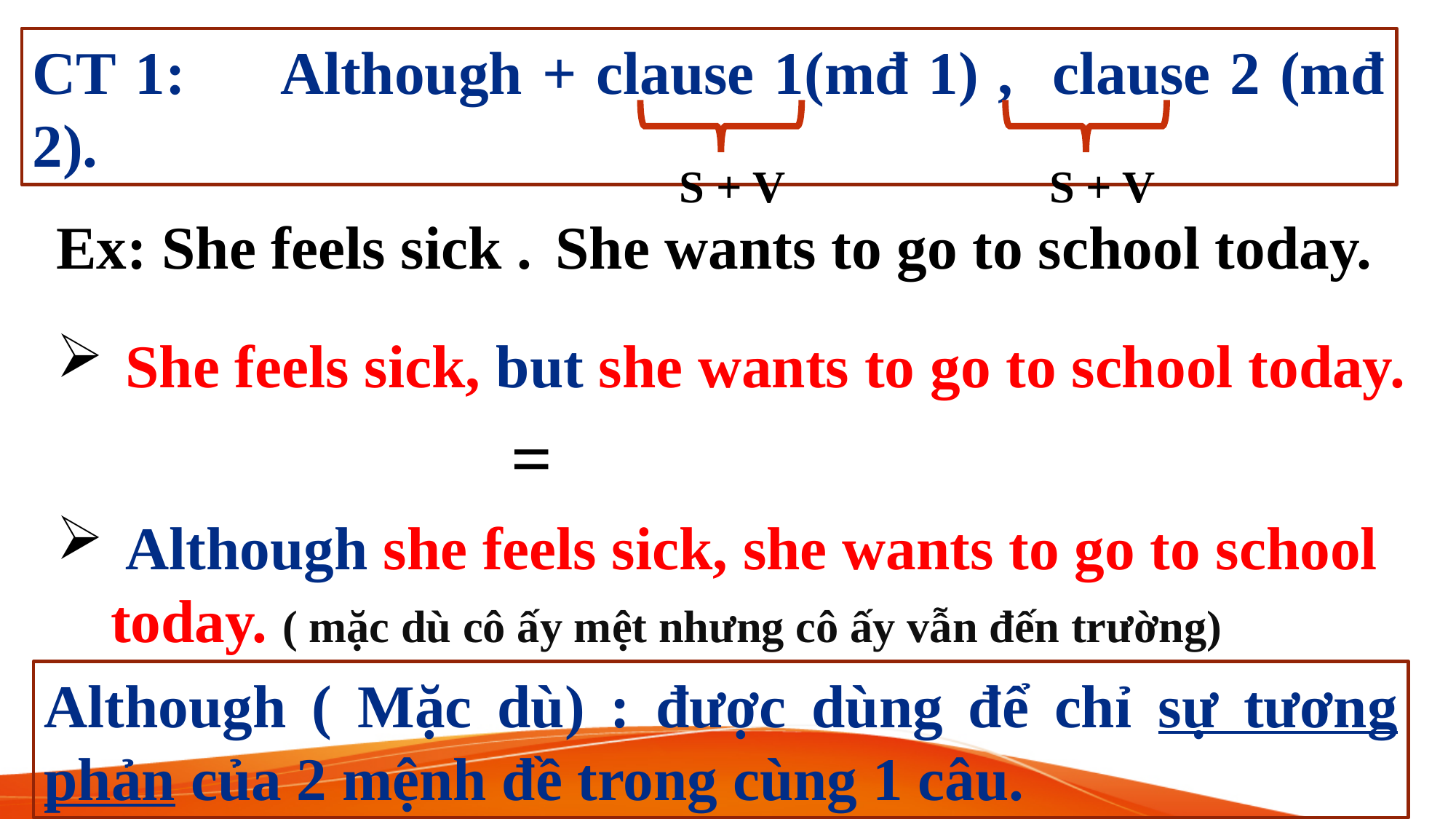

CT 1:     Although + clause 1(mđ 1) ,  clause 2 (mđ 2).

S + V
S + V
Ex: She feels sick .
She wants to go to school today.
 She feels sick, but she wants to go to school today.
=
 Although she feels sick, she wants to go to school today. ( mặc dù cô ấy mệt nhưng cô ấy vẫn đến trường)
Although ( Mặc dù) : được dùng để chỉ sự tương phản của 2 mệnh đề trong cùng 1 câu.